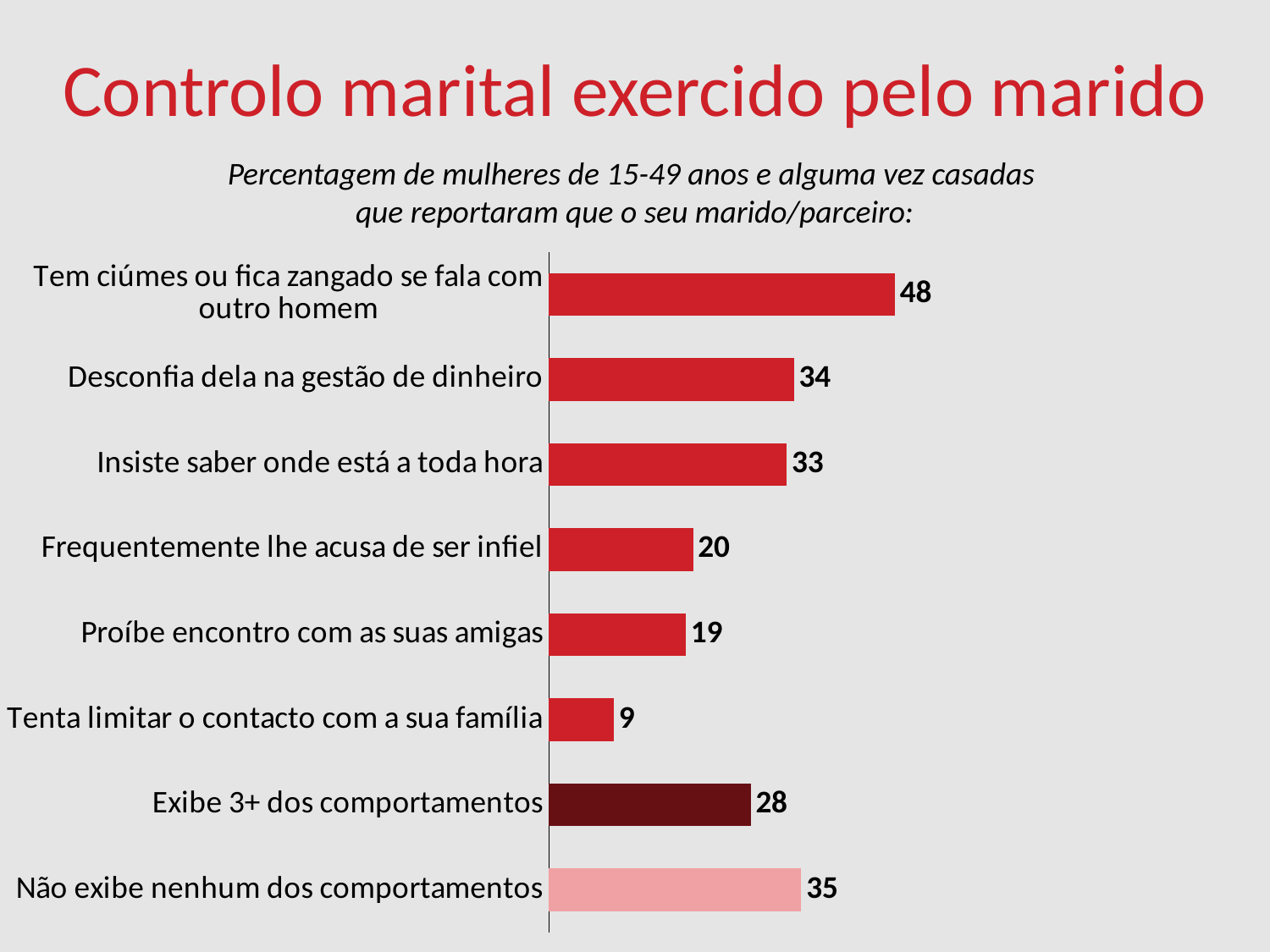

Controlo marital exercido pelo marido
Percentagem de mulheres de 15-49 anos e alguma vez casadas
que reportaram que o seu marido/parceiro:

### Chart

| Category | Women |
|---|---|
| Não exibe nenhum dos comportamentos | 35.0 |
| Exibe 3+ dos comportamentos | 28.0 |
| Tenta limitar o contacto com a sua família | 9.0 |
| Proíbe encontro com as suas amigas | 19.0 |
| Frequentemente lhe acusa de ser infiel | 20.0 |
| Insiste saber onde está a toda hora | 33.0 |
| Desconfia dela na gestão de dinheiro | 34.0 |
| Tem ciúmes ou fica zangado se fala com outro homem | 48.0 |